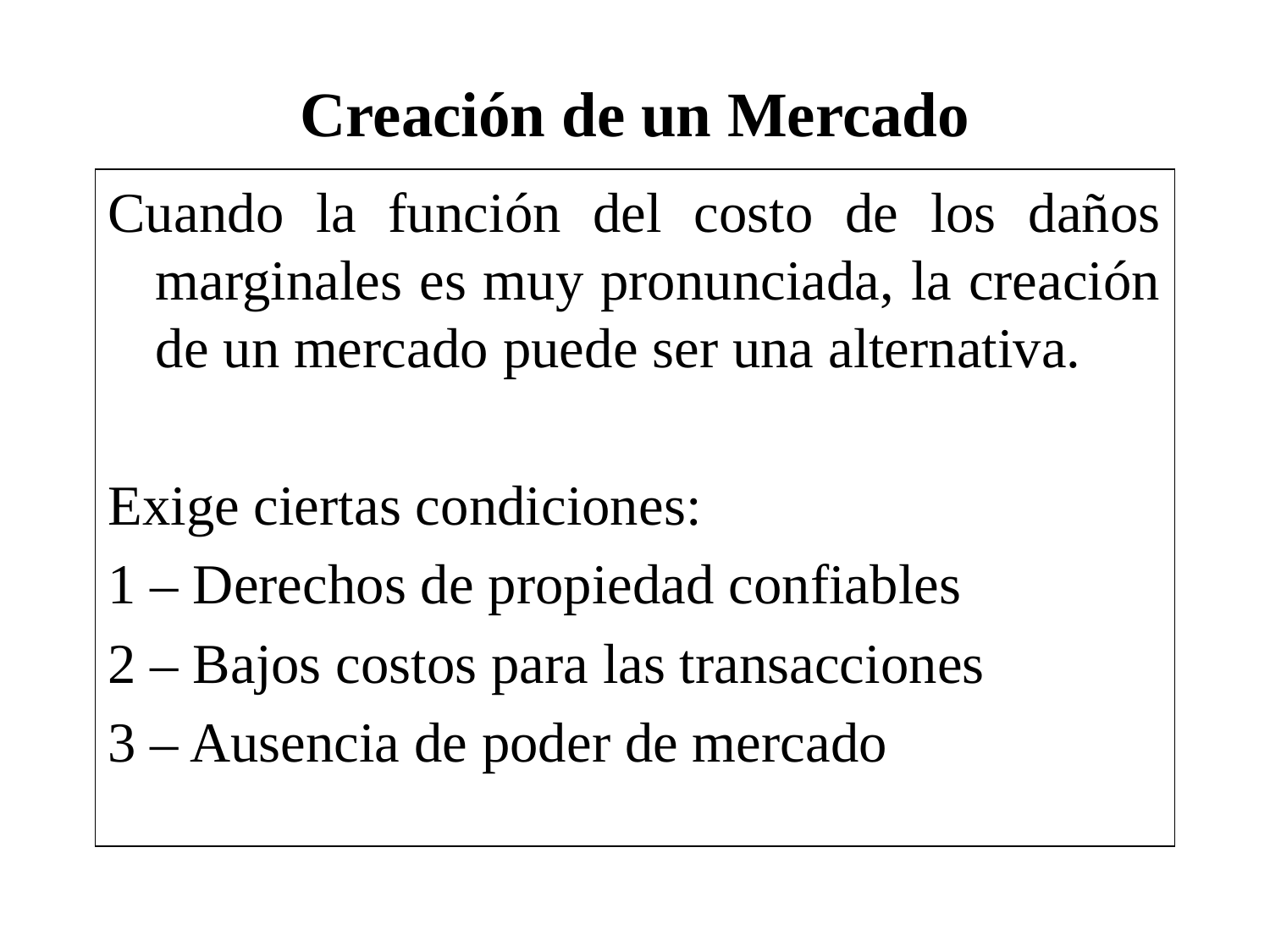

# Creación de un Mercado
Cuando la función del costo de los daños marginales es muy pronunciada, la creación de un mercado puede ser una alternativa.

Exige ciertas condiciones:
1 – Derechos de propiedad confiables
2 – Bajos costos para las transacciones
3 – Ausencia de poder de mercado